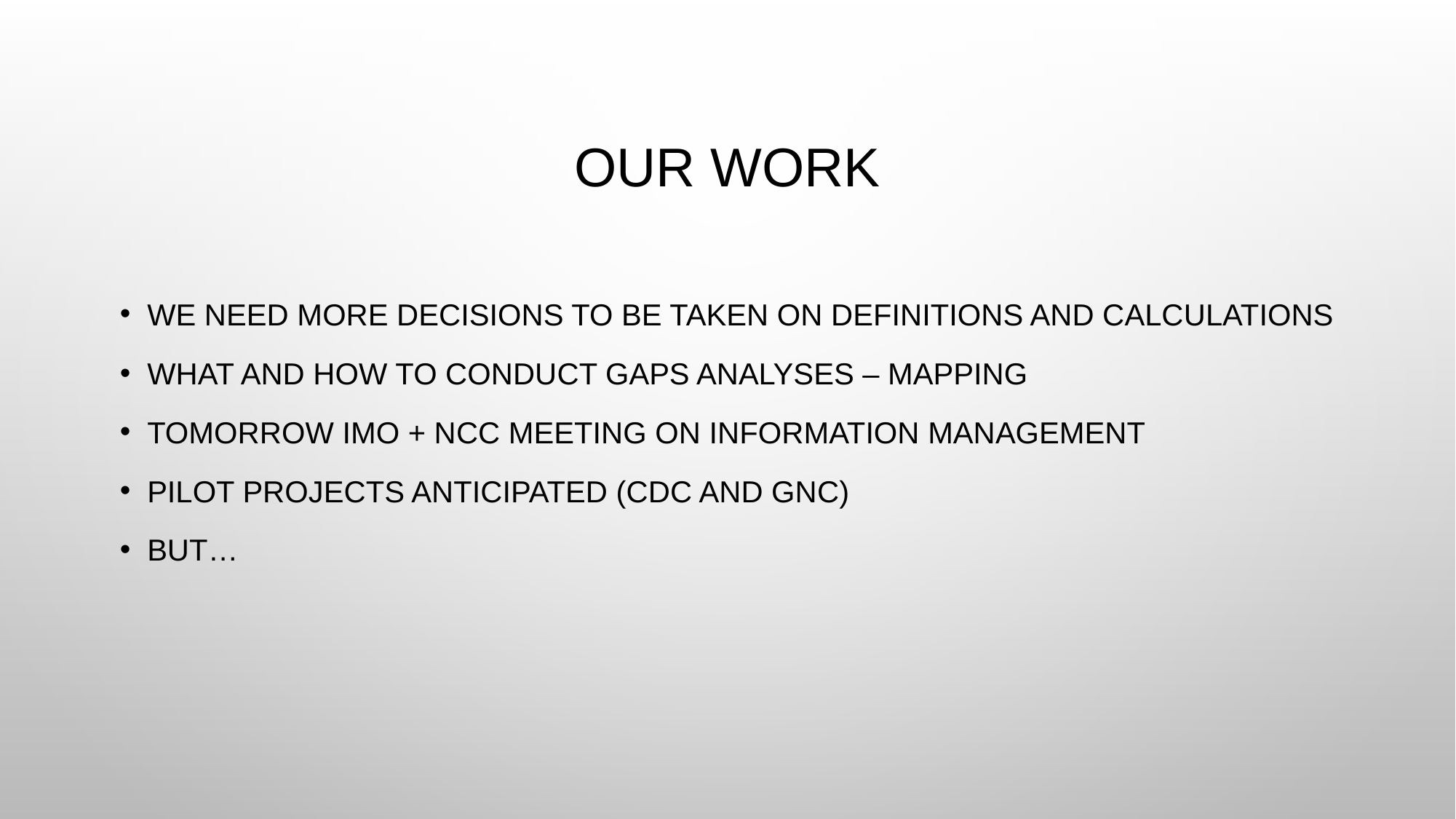

# Our work
We need more decisions to be taken on definitions and calculations
What and how to conduct gaps analyses – mapping
Tomorrow IMO + NCC meeting on information management
Pilot projects anticipated (CDC and gnc)
But…